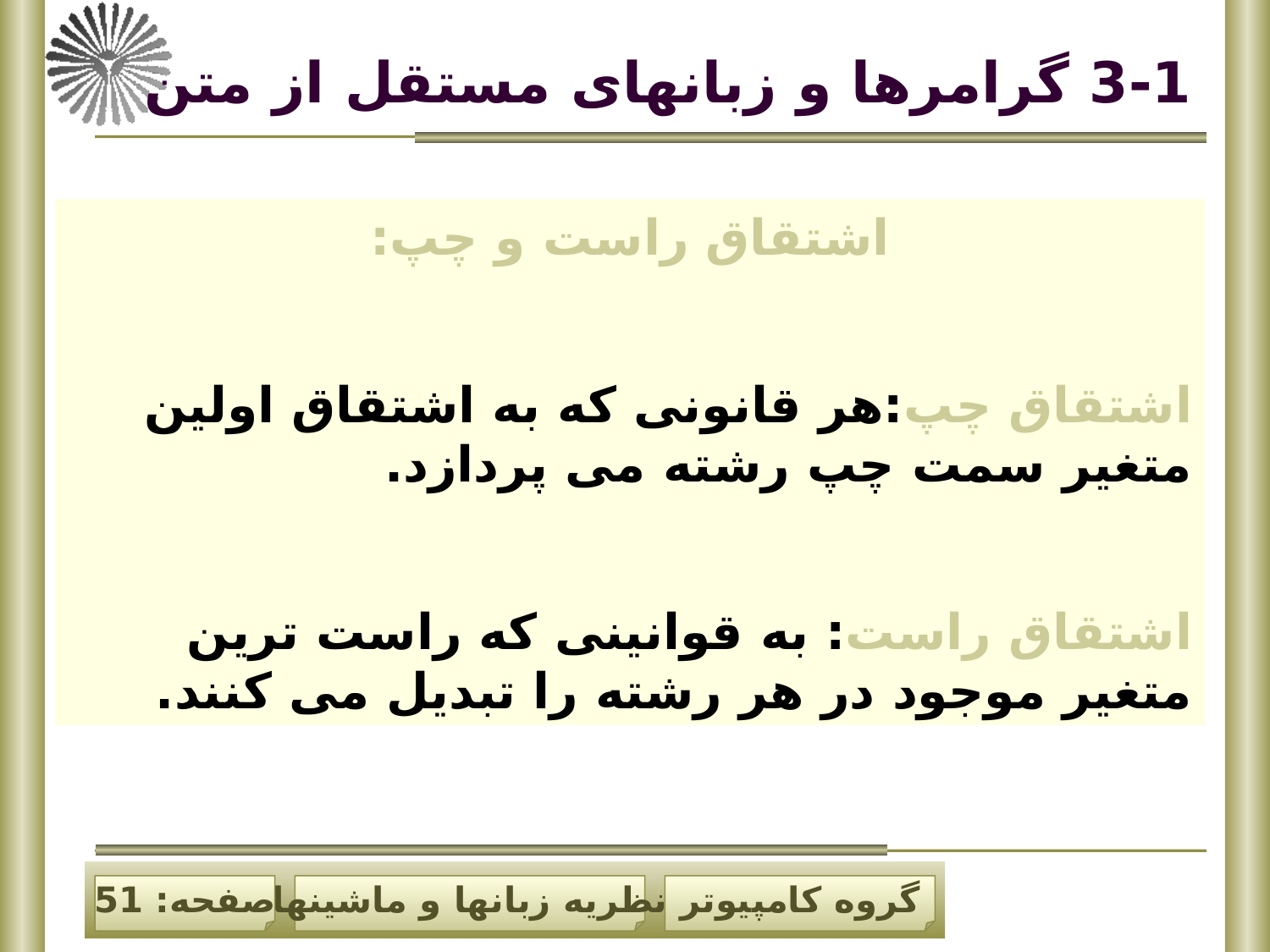

# 3-1 گرامرها و زبانهای مستقل از متن
اشتقاق راست و چپ:

اشتقاق چپ:هر قانونی که به اشتقاق اولین متغیر سمت چپ رشته می پردازد.

اشتقاق راست: به قوانینی که راست ترین متغیر موجود در هر رشته را تبدیل می کنند.